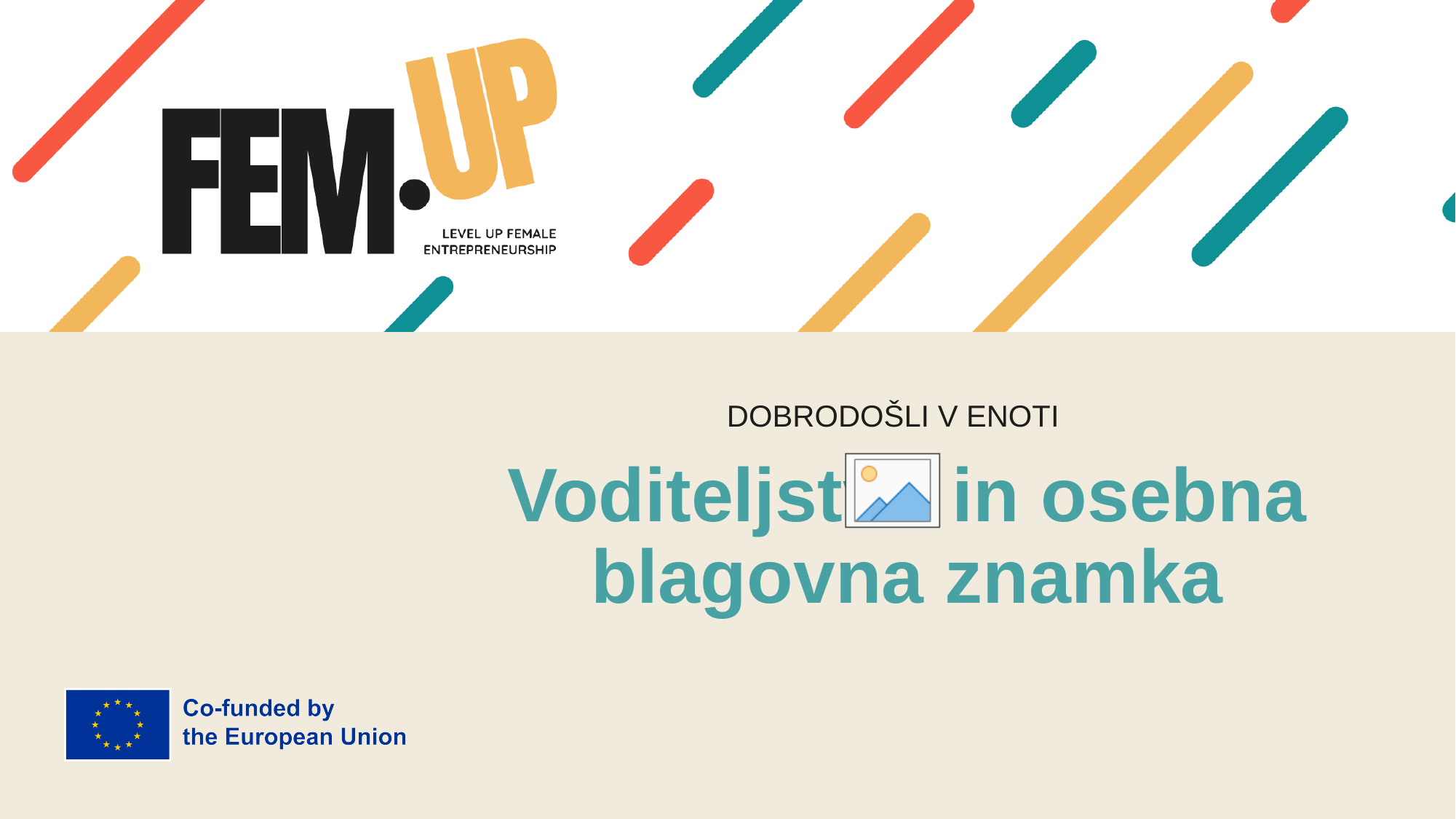

# Voditeljstvo in osebna blagovna znamka
DOBRODOŠLI V ENOTI